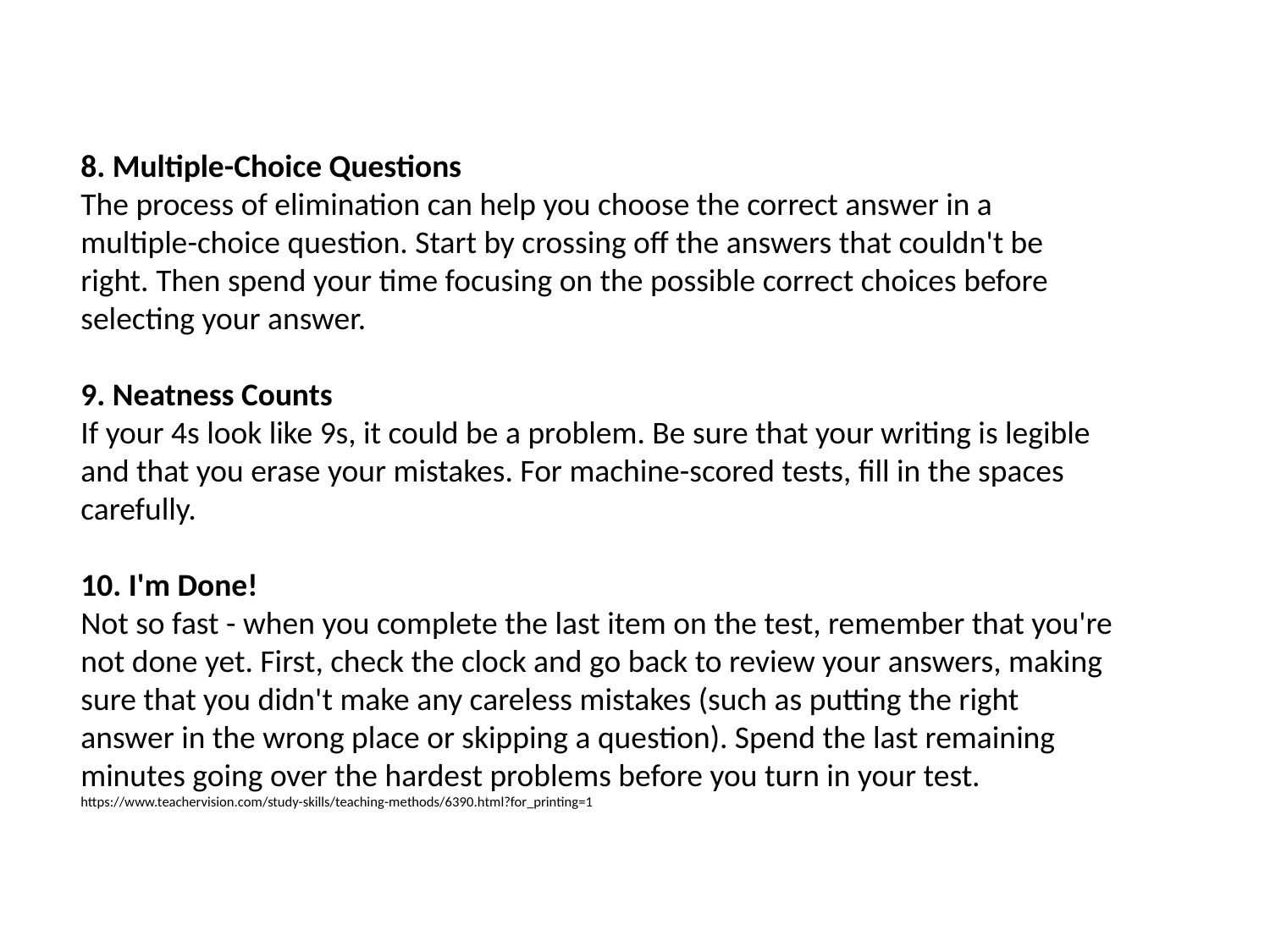

8. Multiple-Choice Questions
The process of elimination can help you choose the correct answer in a multiple-choice question. Start by crossing off the answers that couldn't be right. Then spend your time focusing on the possible correct choices before selecting your answer.

9. Neatness Counts
If your 4s look like 9s, it could be a problem. Be sure that your writing is legible and that you erase your mistakes. For machine-scored tests, fill in the spaces carefully.

10. I'm Done!
Not so fast - when you complete the last item on the test, remember that you're not done yet. First, check the clock and go back to review your answers, making sure that you didn't make any careless mistakes (such as putting the right answer in the wrong place or skipping a question). Spend the last remaining minutes going over the hardest problems before you turn in your test.
https://www.teachervision.com/study-skills/teaching-methods/6390.html?for_printing=1